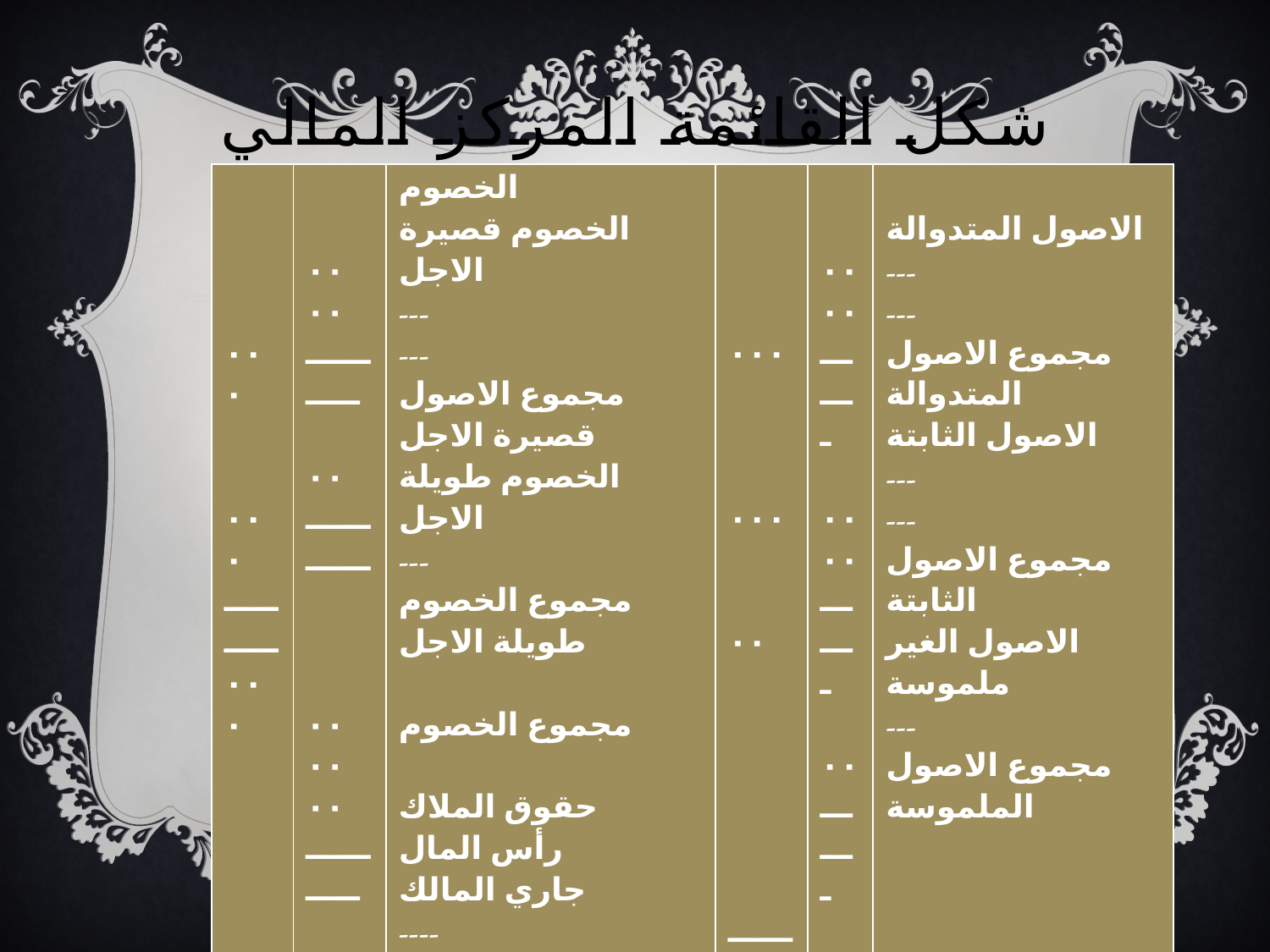

# شكل القائمة المركز المالي
| ٠٠٠ ٠٠٠ ــــــــــ ٠٠٠ ٠٠٠ ــــــــــ ٠٠٠ | ٠٠ ٠٠ ـــــــــــ ٠٠ ــــــــــــ ٠٠ ٠٠ ٠٠ ـــــــــــ | الخصوم الخصوم قصيرة الاجل --- --- مجموع الاصول قصيرة الاجل الخصوم طويلة الاجل --- مجموع الخصوم طويلة الاجل مجموع الخصوم حقوق الملاك رأس المال جاري المالك ---- مجموع حقوق الملكية مجموع الخصوم وحقوق الملكية | ٠٠٠ ٠٠٠ ٠٠ ــــــــــــ ٠٠٠٠ | ٠٠ ٠٠ ـــــــ ٠٠ ٠٠ ـــــــ ٠٠ ـــــــ | الاصول المتدوالة --- --- مجموع الاصول المتدوالة الاصول الثابتة --- --- مجموع الاصول الثابتة الاصول الغير ملموسة --- مجموع الاصول الملموسة مجموع الاصول |
| --- | --- | --- | --- | --- | --- |